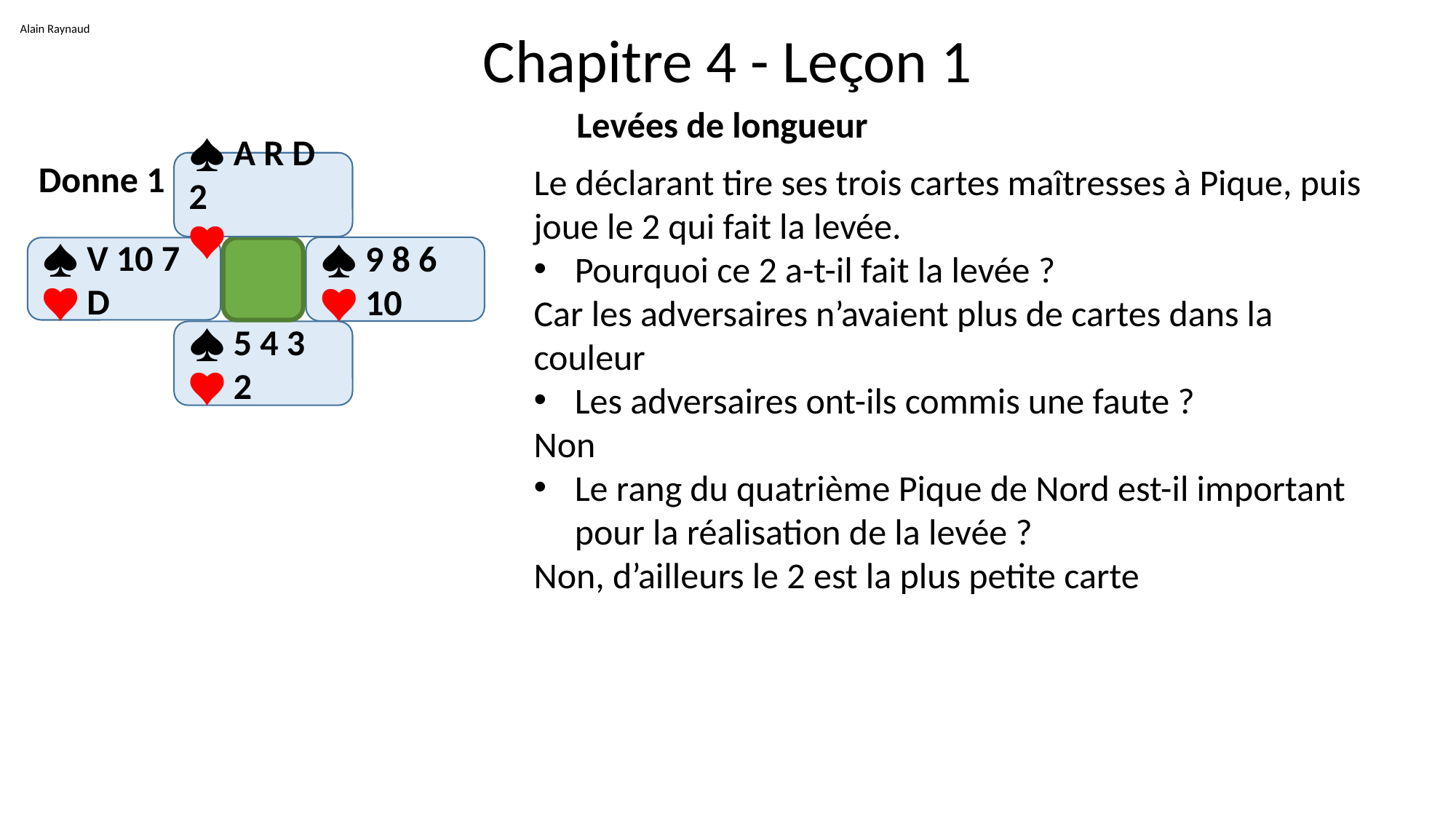

Alain Raynaud
# Chapitre 4 - Leçon 1
Levées de longueur
Donne 1

♠ A R D 2
♥
♠ 9 8 6
♥ 10
♠ V 10 7
♥ D

♠ 5 4 3
♥ 2
Le déclarant tire ses trois cartes maîtresses à Pique, puis joue le 2 qui fait la levée.
Pourquoi ce 2 a-t-il fait la levée ?
Car les adversaires n’avaient plus de cartes dans la couleur
Les adversaires ont-ils commis une faute ?
Non
Le rang du quatrième Pique de Nord est-il important pour la réalisation de la levée ?
Non, d’ailleurs le 2 est la plus petite carte